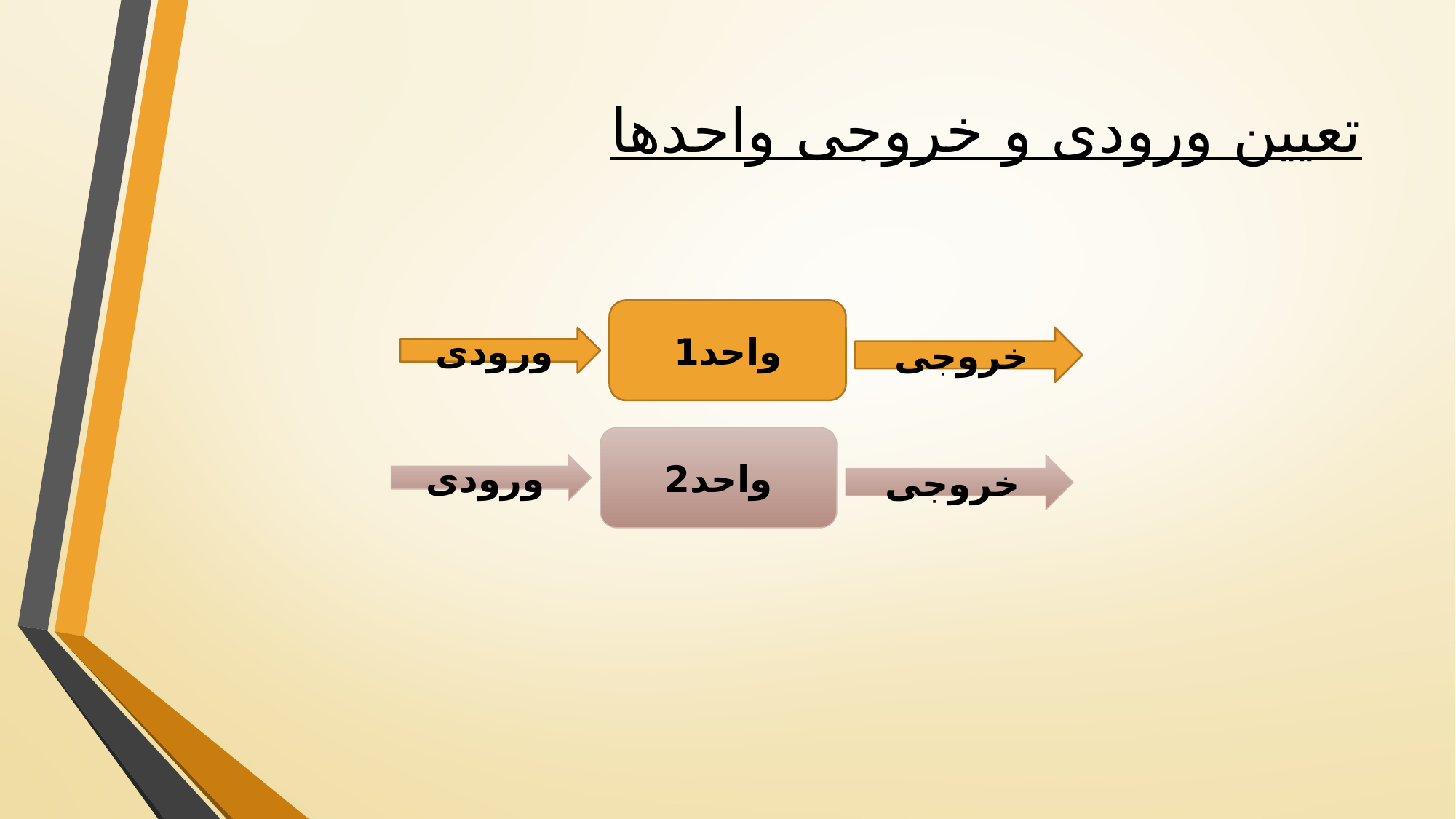

# تعیین ورودی و خروجی واحدها
واحد1
ورودی
خروجی
واحد2
ورودی
خروجی